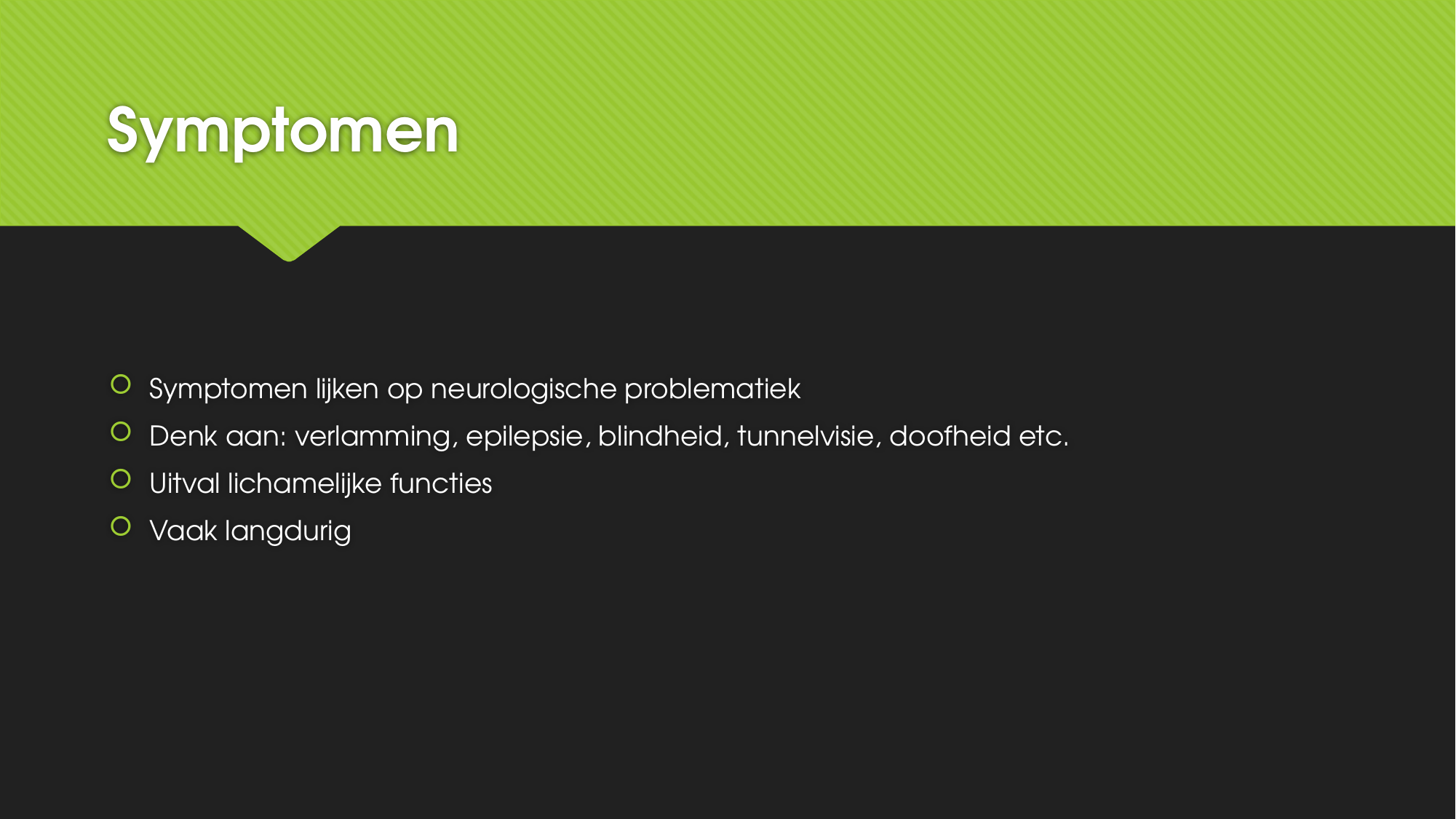

# Symptomen
Symptomen lijken op neurologische problematiek
Denk aan: verlamming, epilepsie, blindheid, tunnelvisie, doofheid etc.
Uitval lichamelijke functies
Vaak langdurig